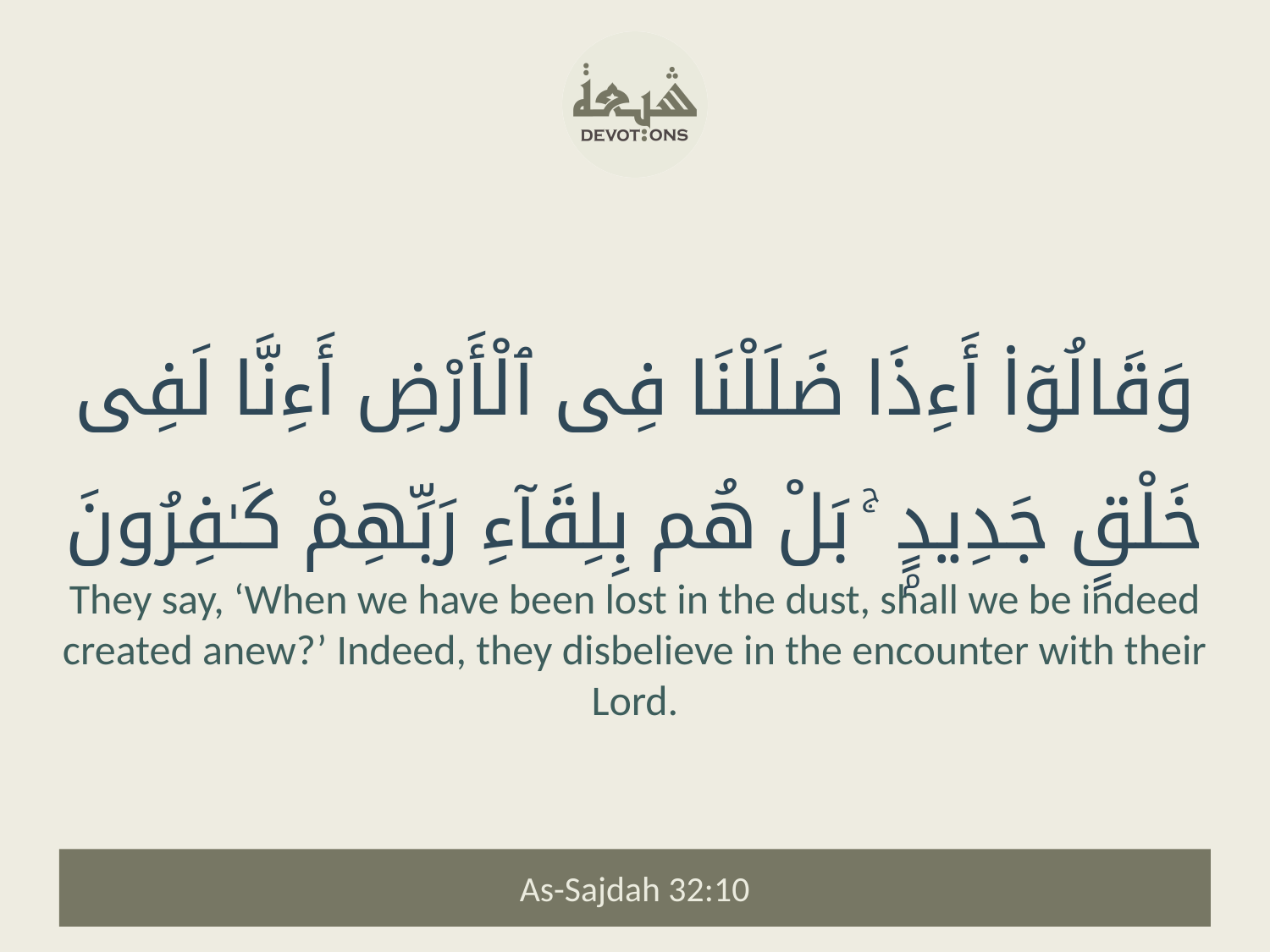

وَقَالُوٓا۟ أَءِذَا ضَلَلْنَا فِى ٱلْأَرْضِ أَءِنَّا لَفِى خَلْقٍ جَدِيدٍۭ ۚ بَلْ هُم بِلِقَآءِ رَبِّهِمْ كَـٰفِرُونَ
They say, ‘When we have been lost in the dust, shall we be indeed created anew?’ Indeed, they disbelieve in the encounter with their Lord.
As-Sajdah 32:10